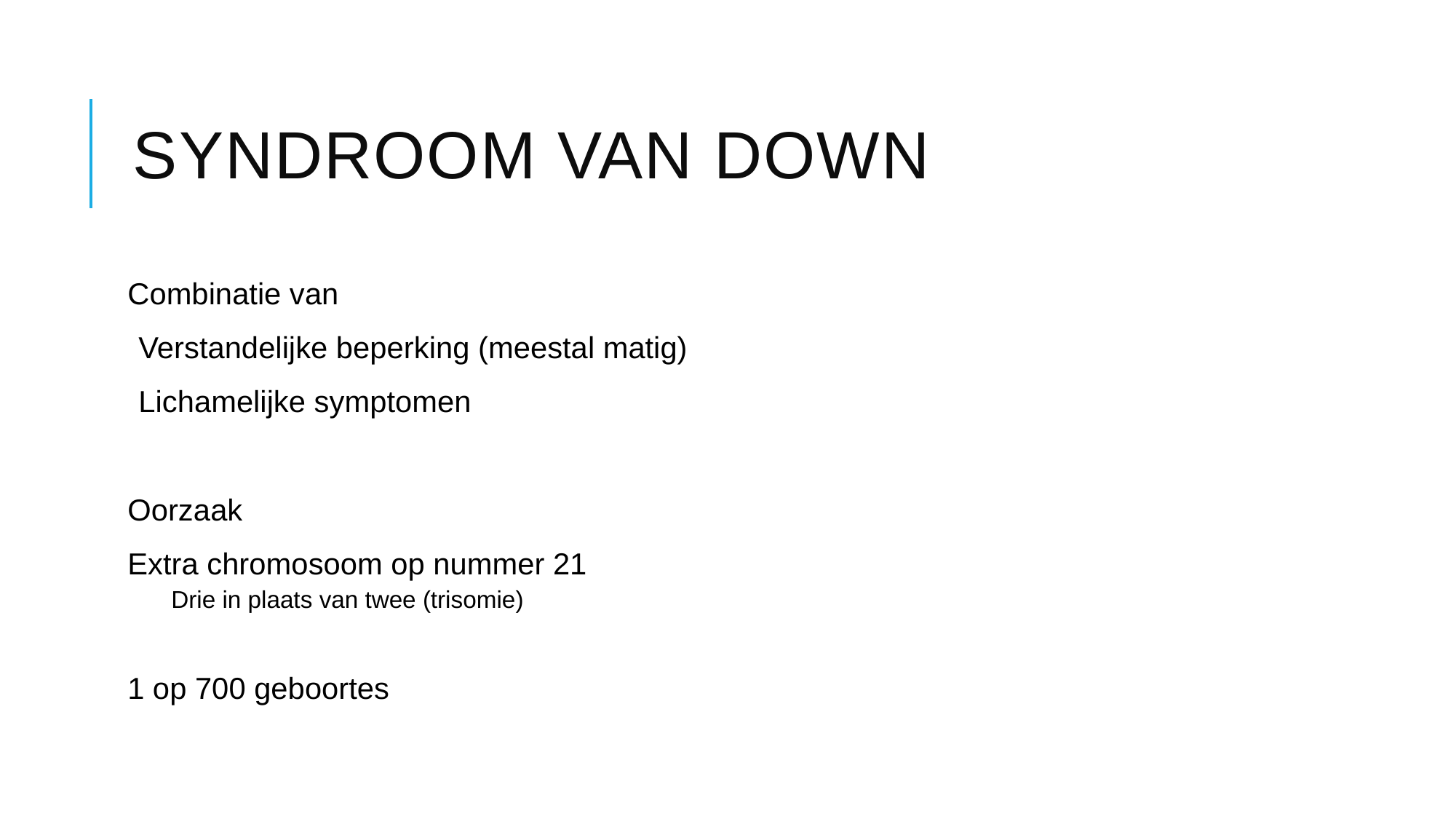

# Syndroom van Down
Combinatie van
Verstandelijke beperking (meestal matig)
Lichamelijke symptomen

Oorzaak
Extra chromosoom op nummer 21
Drie in plaats van twee (trisomie)

1 op 700 geboortes